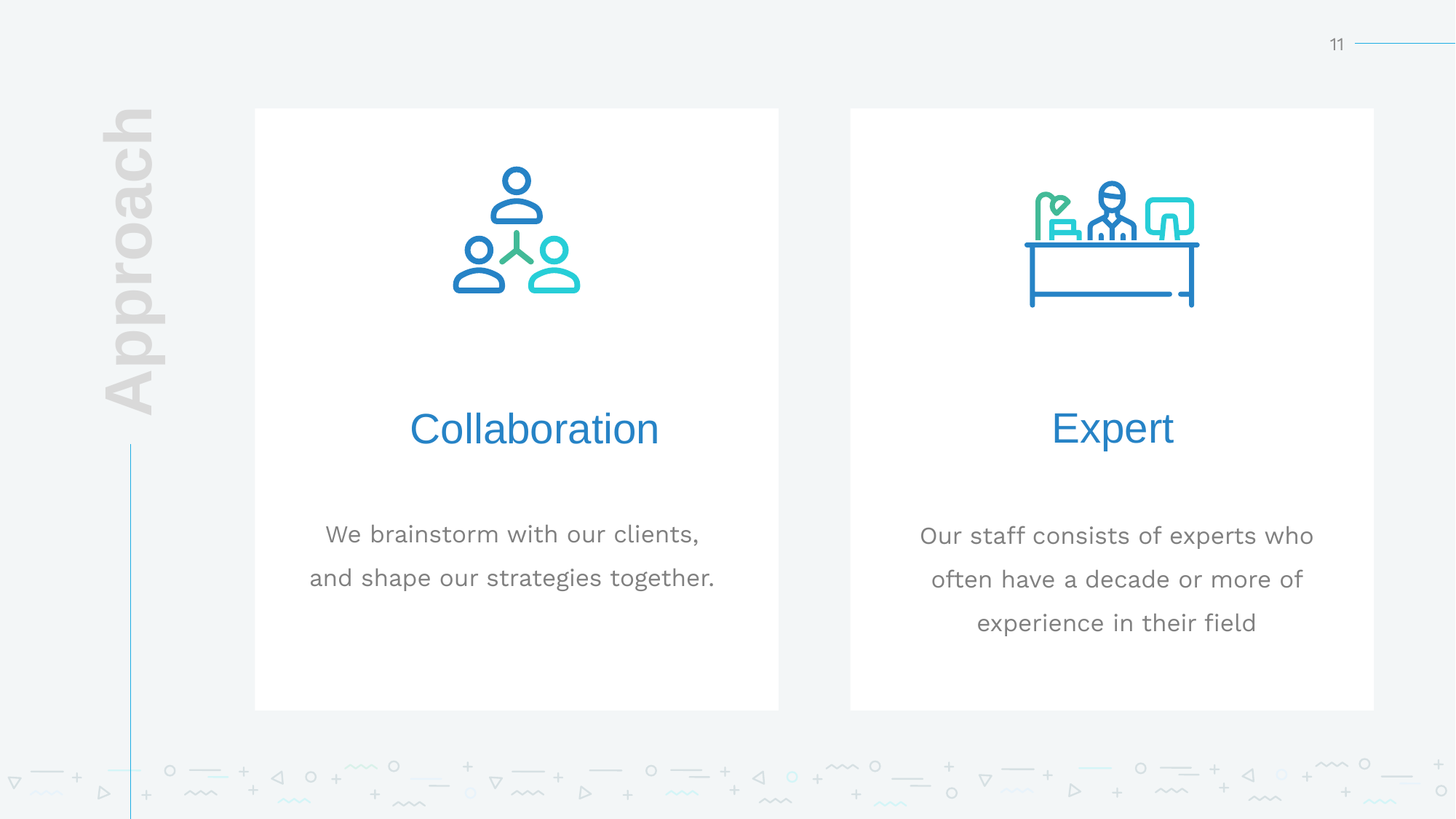

11

# Approach
Expert
Collaboration
We brainstorm with our clients, and shape our strategies together.
Our staff consists of experts who often have a decade or more of experience in their field